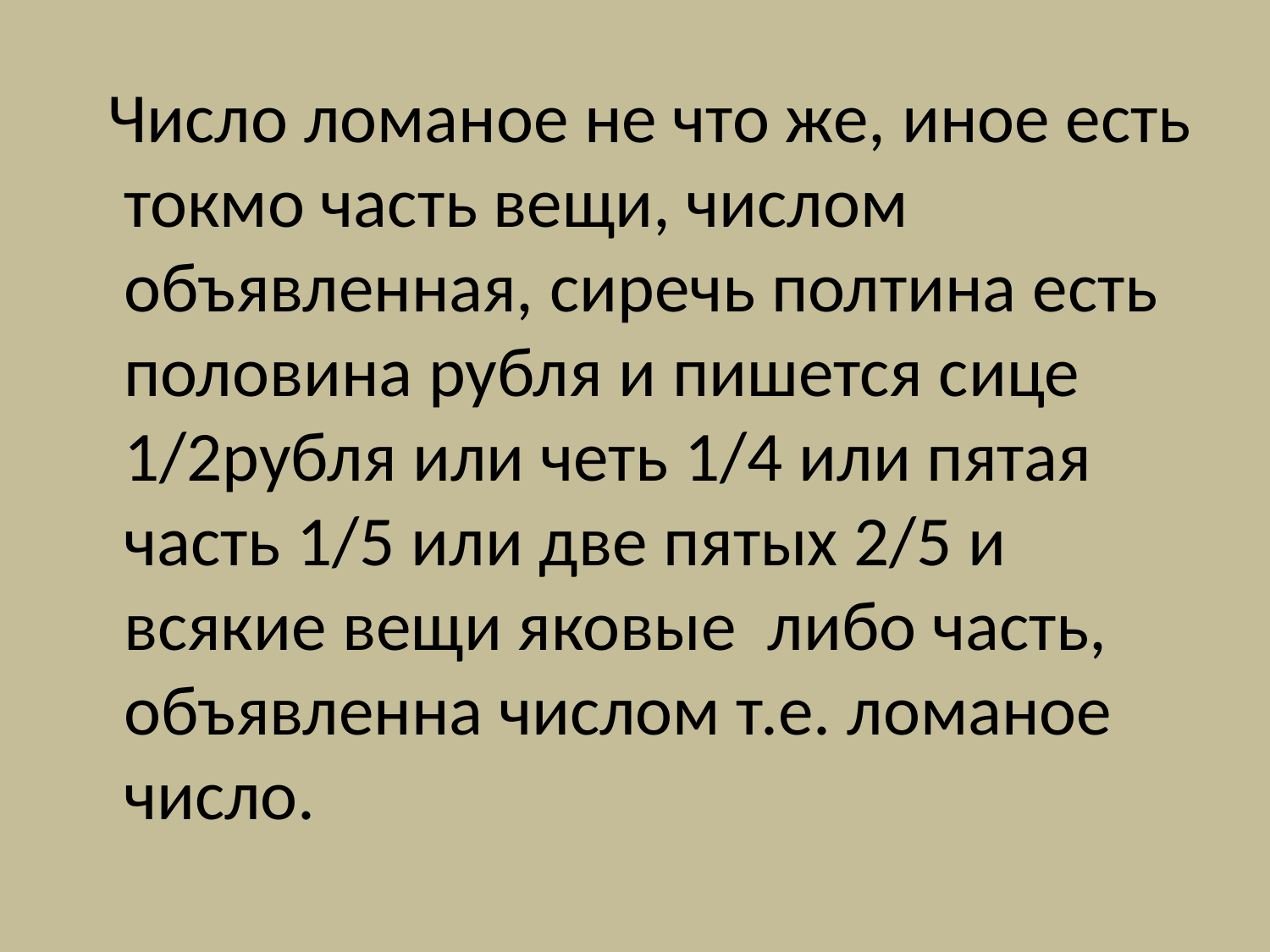

Число ломаное не что же, иное есть токмо часть вещи, числом объявленная, сиречь полтина есть половина рубля и пишется сице 1/2рубля или четь 1/4 или пятая часть 1/5 или две пятых 2/5 и всякие вещи яковые  либо часть, объявленна числом т.е. ломаное число.